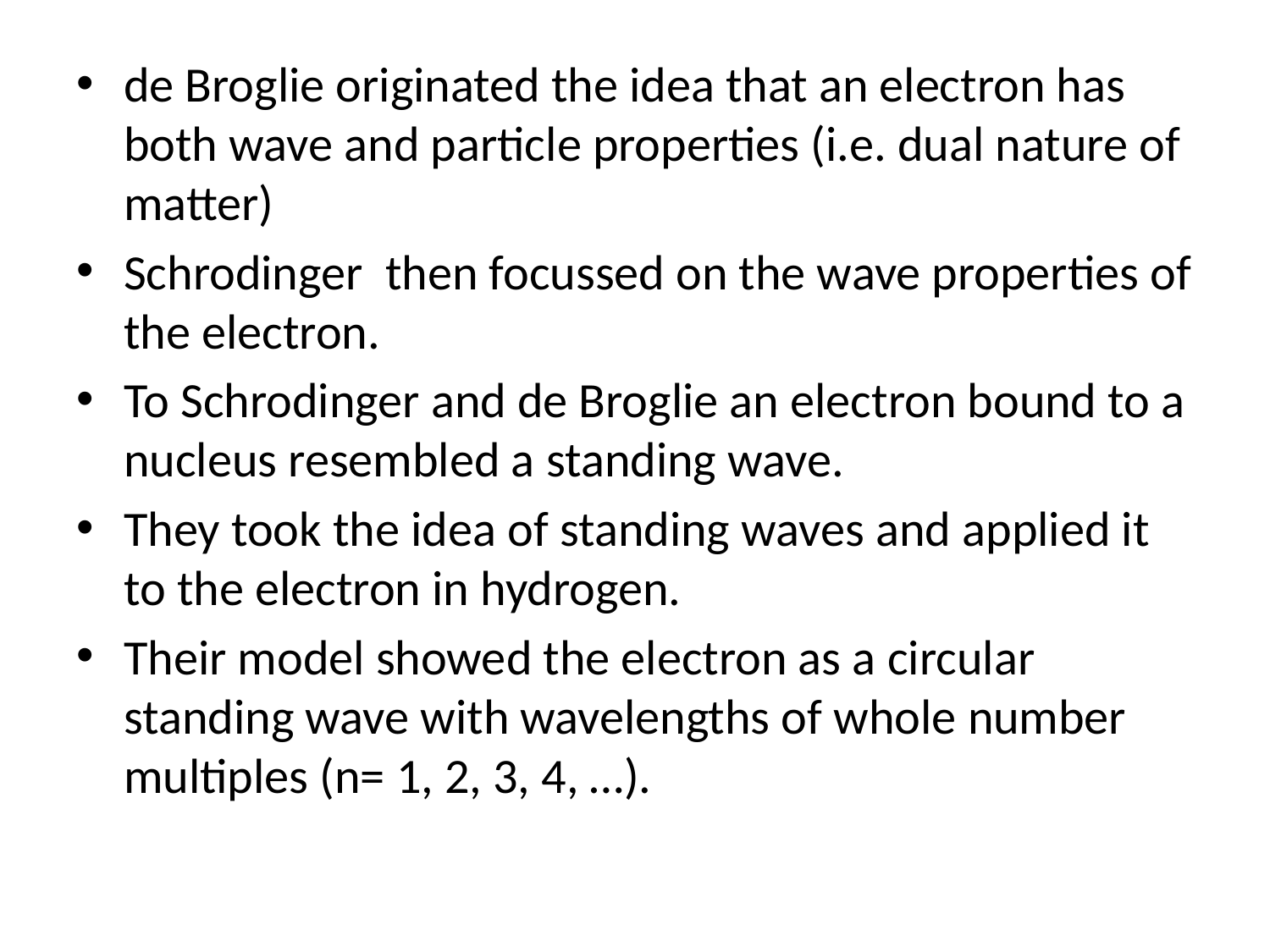

de Broglie originated the idea that an electron has both wave and particle properties (i.e. dual nature of matter)
Schrodinger  then focussed on the wave properties of the electron.
To Schrodinger and de Broglie an electron bound to a nucleus resembled a standing wave.
They took the idea of standing waves and applied it to the electron in hydrogen.
Their model showed the electron as a circular standing wave with wavelengths of whole number multiples (n= 1, 2, 3, 4, …).